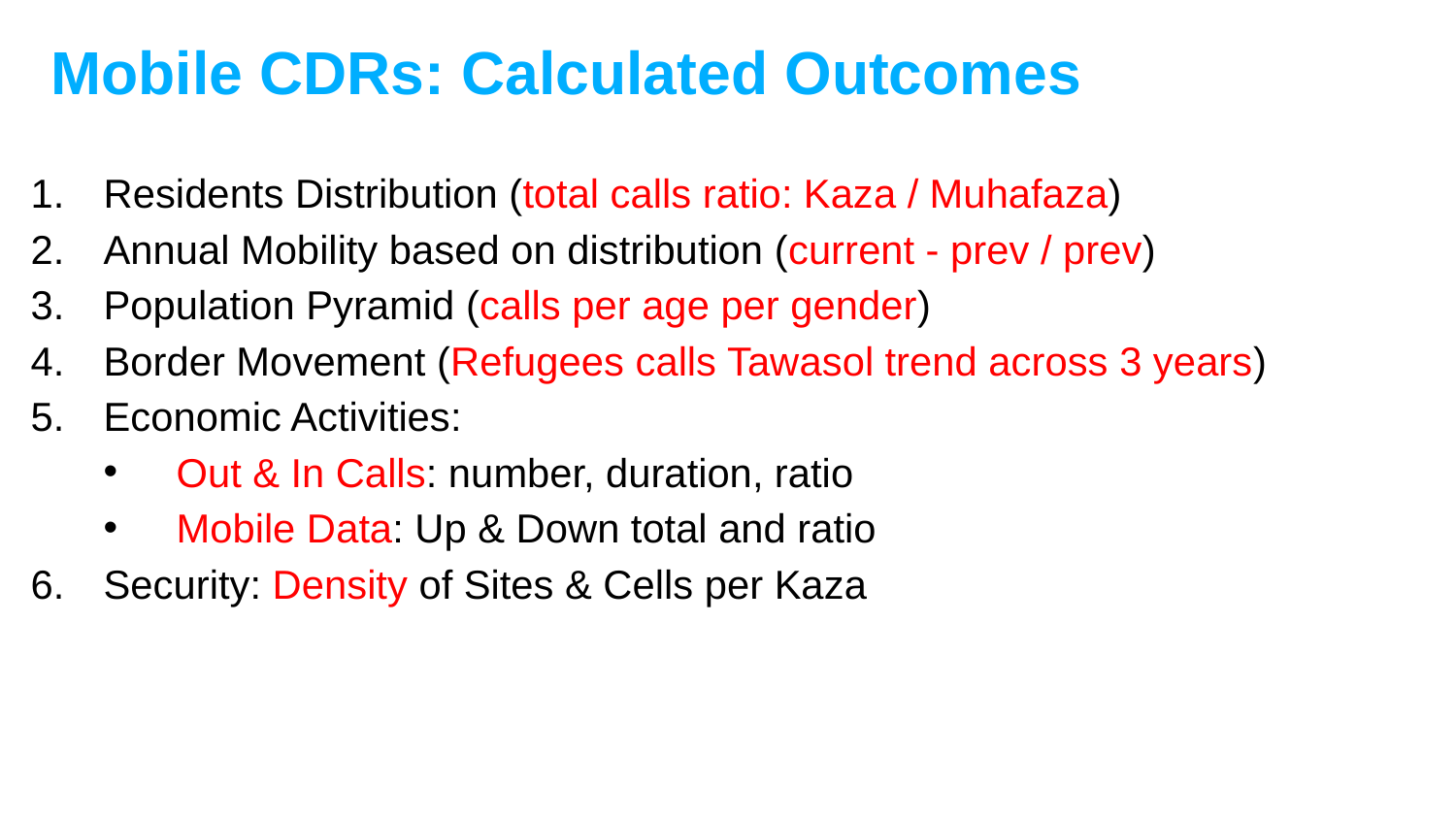

# Mobile CDRs: Calculated Outcomes

Residents Distribution (total calls ratio: Kaza / Muhafaza)
Annual Mobility based on distribution (current - prev / prev)
Population Pyramid (calls per age per gender)
Border Movement (Refugees calls Tawasol trend across 3 years)
Economic Activities:
Out & In Calls: number, duration, ratio
Mobile Data: Up & Down total and ratio
Security: Density of Sites & Cells per Kaza